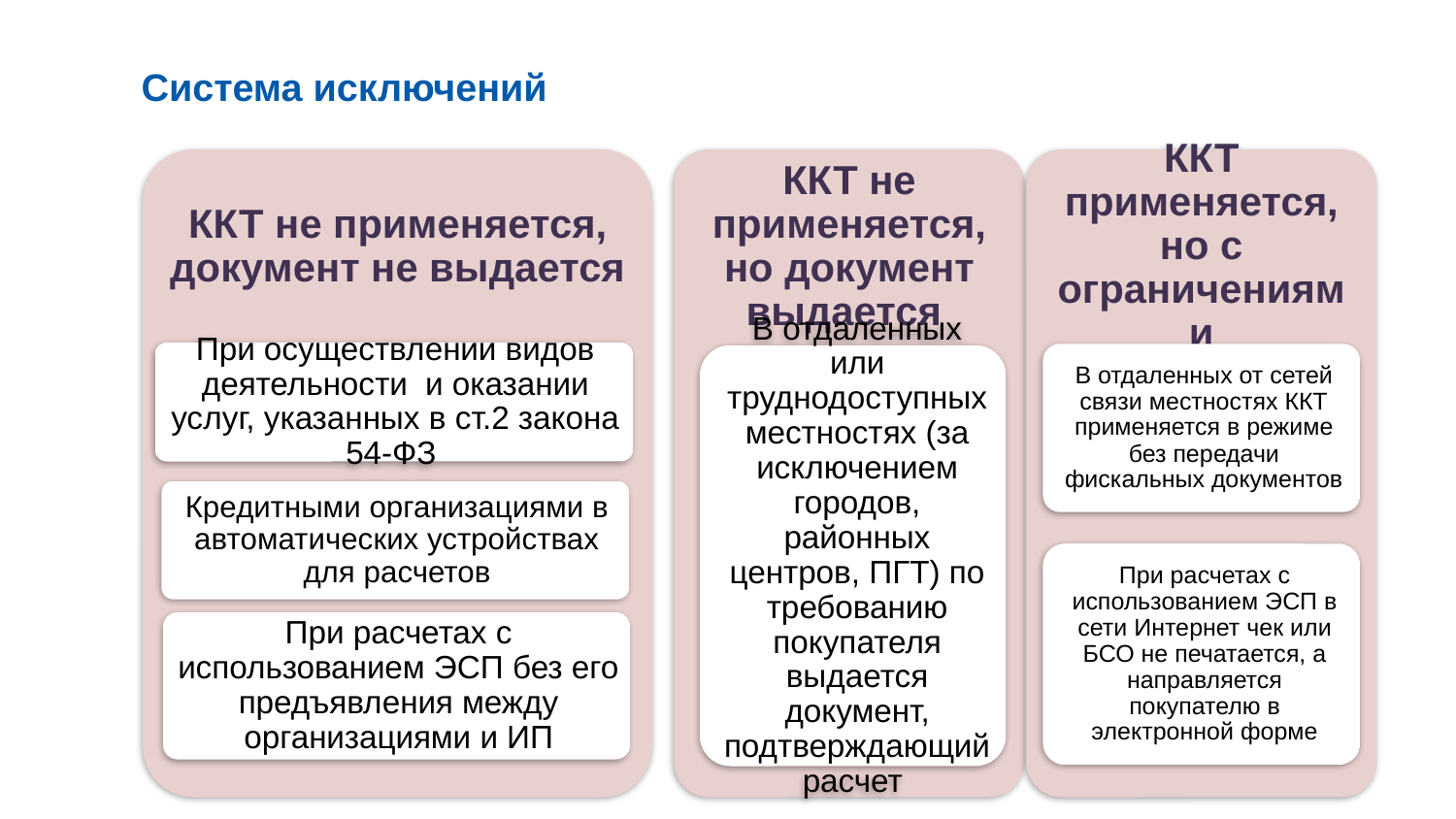

# Система исключений
ККТ не применяется, документ не выдается
При осуществлении видов деятельности  и оказании услуг, указанных в ст.2 закона 54-ФЗ
Кредитными организациями в автоматических устройствах для расчетов
При расчетах с использованием ЭСП без его предъявления между организациями и ИП
ККТ не применяется, но документ выдается
В отдаленных или труднодоступных местностях (за исключением городов, районных центров, ПГТ) по требованию покупателя выдается документ, подтверждающий расчет
ККТ применяется, но с ограничениями
В отдаленных от сетей связи местностях ККТ применяется в режиме без передачи фискальных документов
При расчетах с использованием ЭСП в сети Интернет чек или БСО не печатается, а направляется покупателю в электронной форме